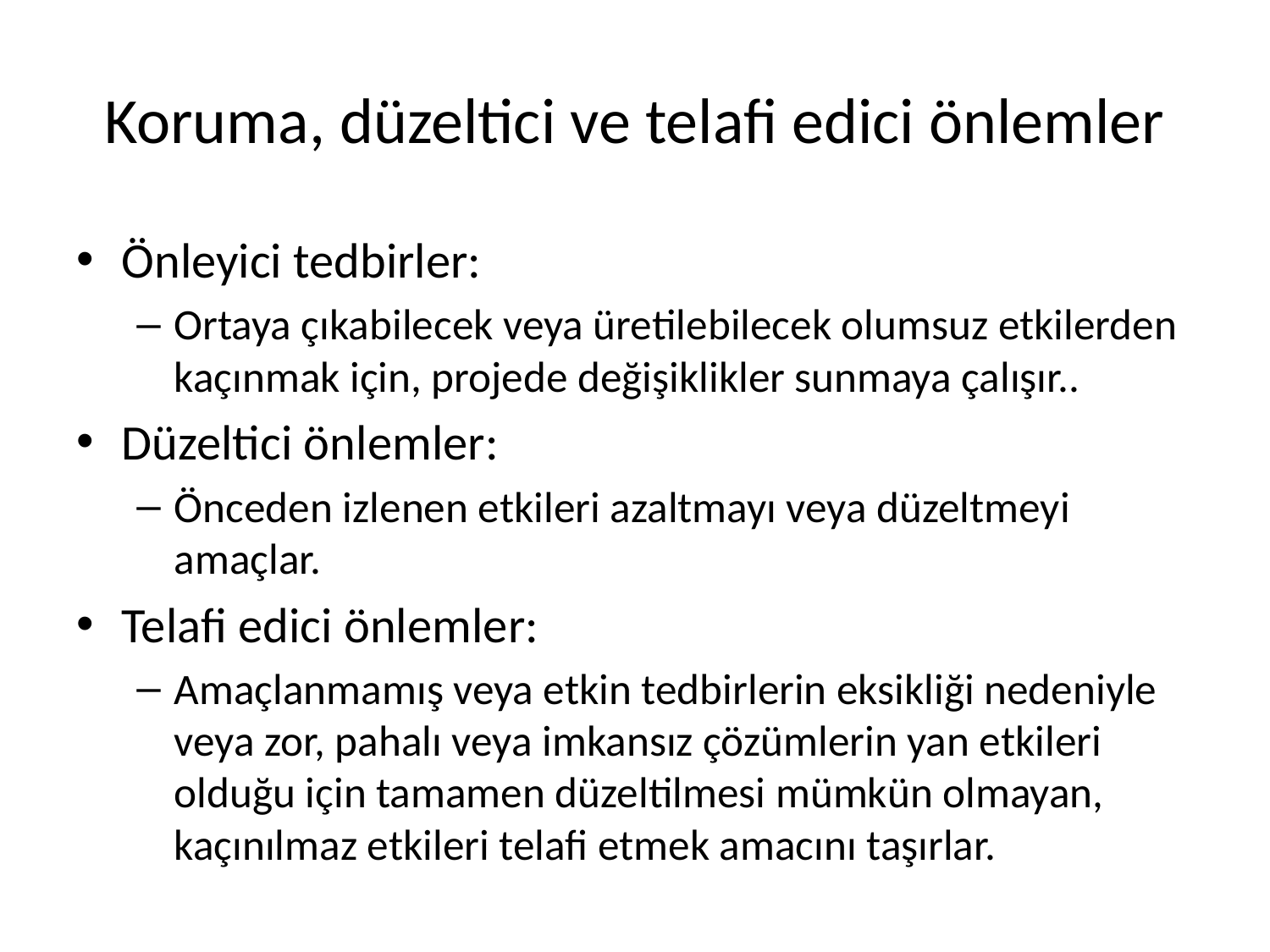

# Koruma, düzeltici ve telafi edici önlemler
Önleyici tedbirler:
Ortaya çıkabilecek veya üretilebilecek olumsuz etkilerden kaçınmak için, projede değişiklikler sunmaya çalışır..
Düzeltici önlemler:
Önceden izlenen etkileri azaltmayı veya düzeltmeyi amaçlar.
Telafi edici önlemler:
Amaçlanmamış veya etkin tedbirlerin eksikliği nedeniyle veya zor, pahalı veya imkansız çözümlerin yan etkileri olduğu için tamamen düzeltilmesi mümkün olmayan, kaçınılmaz etkileri telafi etmek amacını taşırlar.